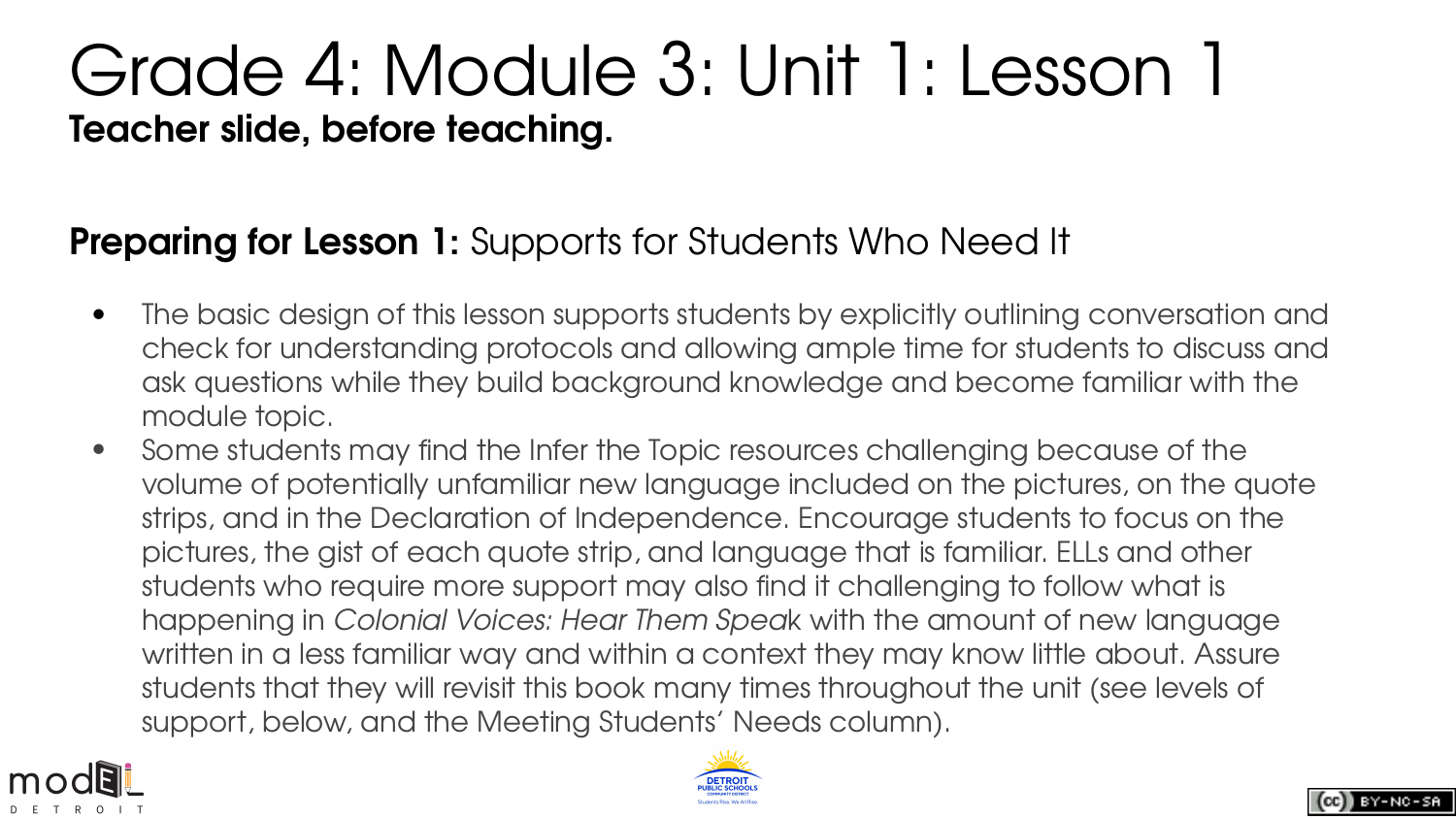

# Grade 4: Module 3: Unit 1: Lesson 1
Teacher slide, before teaching.

Preparing for Lesson 1: Supports for Students Who Need It

The basic design of this lesson supports students by explicitly outlining conversation and check for understanding protocols and allowing ample time for students to discuss and ask questions while they build background knowledge and become familiar with the module topic.
Some students may find the Infer the Topic resources challenging because of the volume of potentially unfamiliar new language included on the pictures, on the quote strips, and in the Declaration of Independence. Encourage students to focus on the pictures, the gist of each quote strip, and language that is familiar. ELLs and other students who require more support may also find it challenging to follow what is happening in Colonial Voices: Hear Them Speak with the amount of new language written in a less familiar way and within a context they may know little about. Assure students that they will revisit this book many times throughout the unit (see levels of support, below, and the Meeting Students’ Needs column).